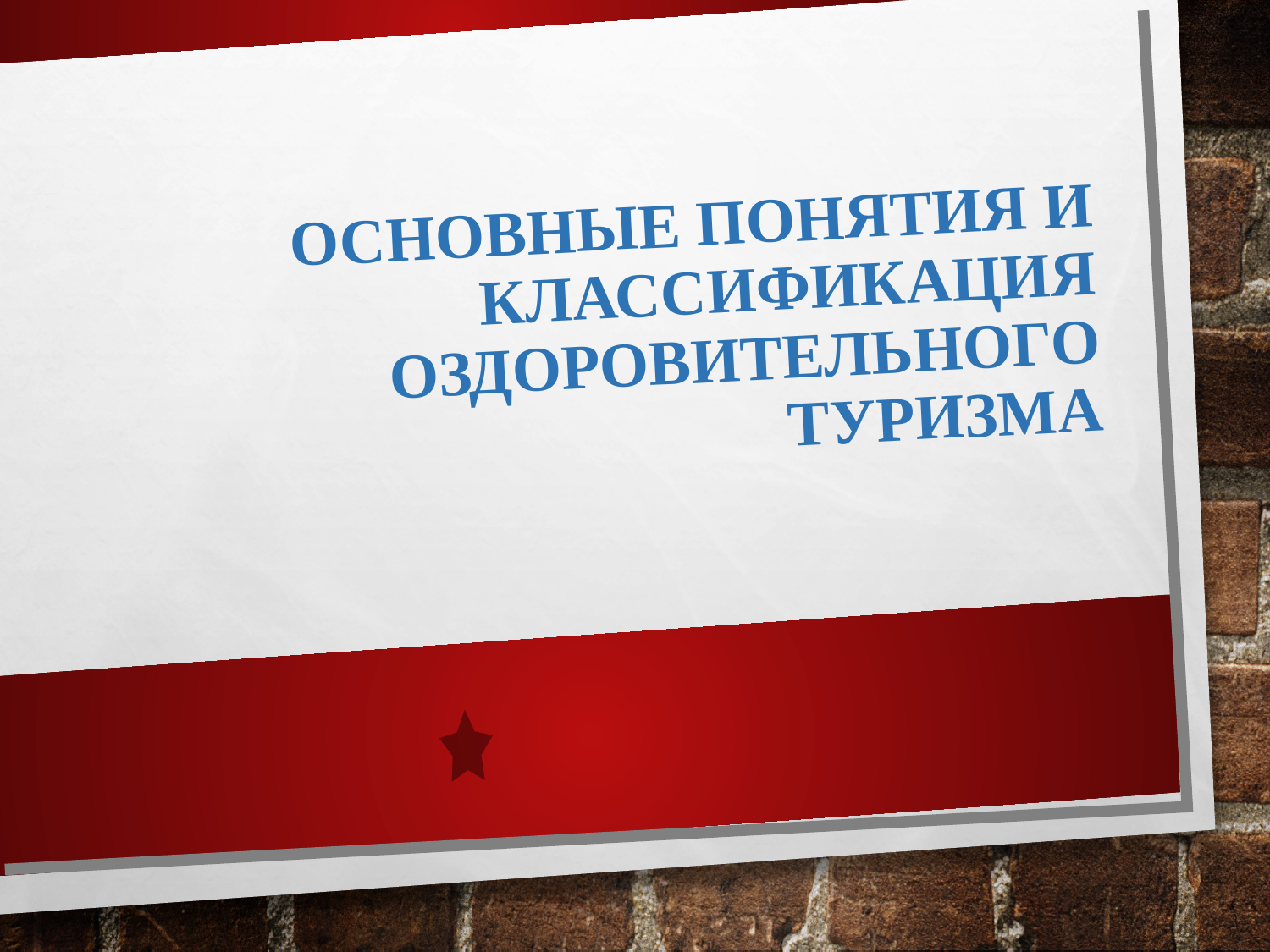

# Основные понятия и классификация оздоровительного туризма